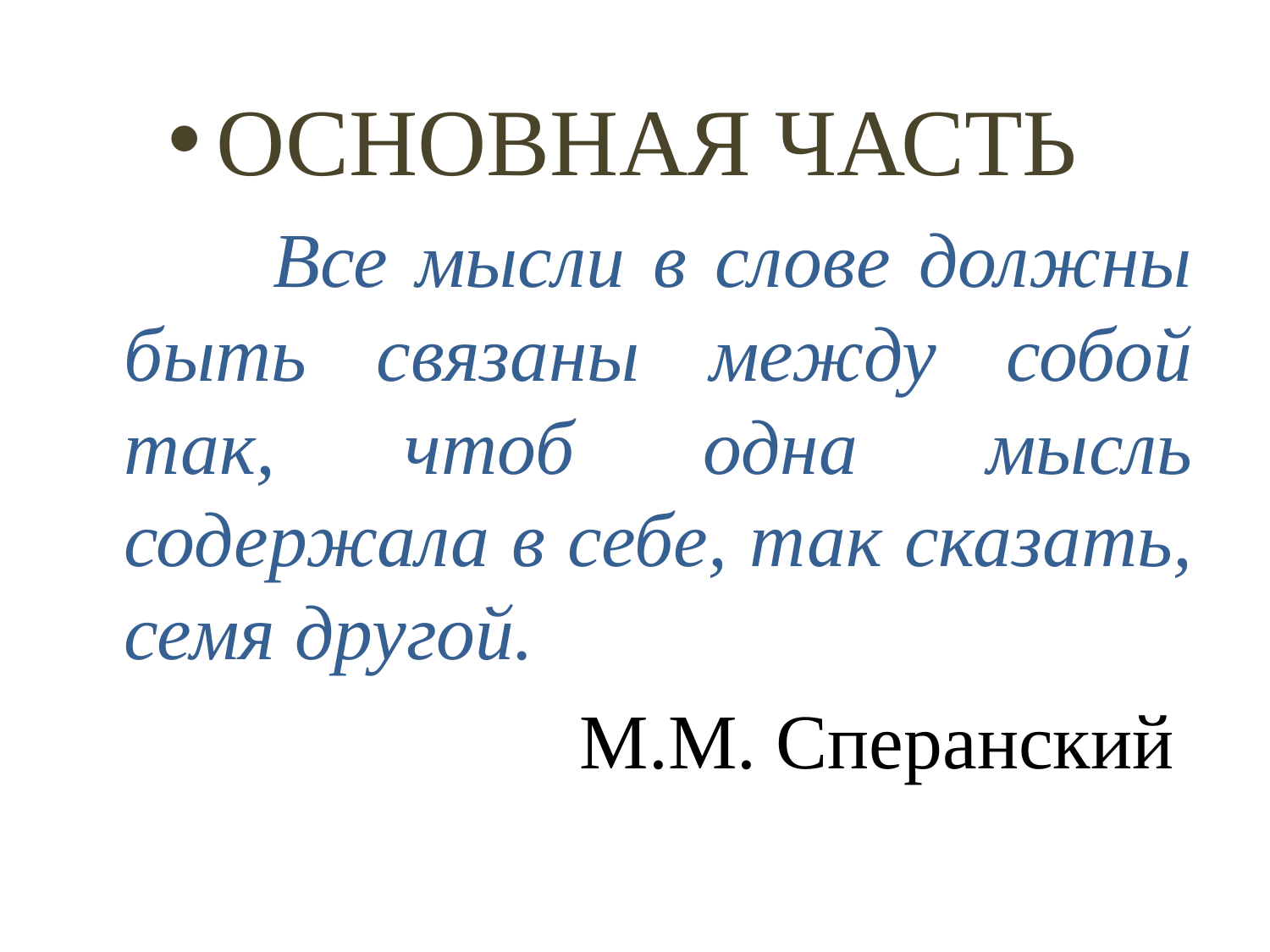

#
ОСНОВНАЯ ЧАСТЬ
       Все мысли в слове должны быть связаны между собой так, чтоб одна мысль содержала в себе, так сказать, семя другой.
М.М. Сперанский